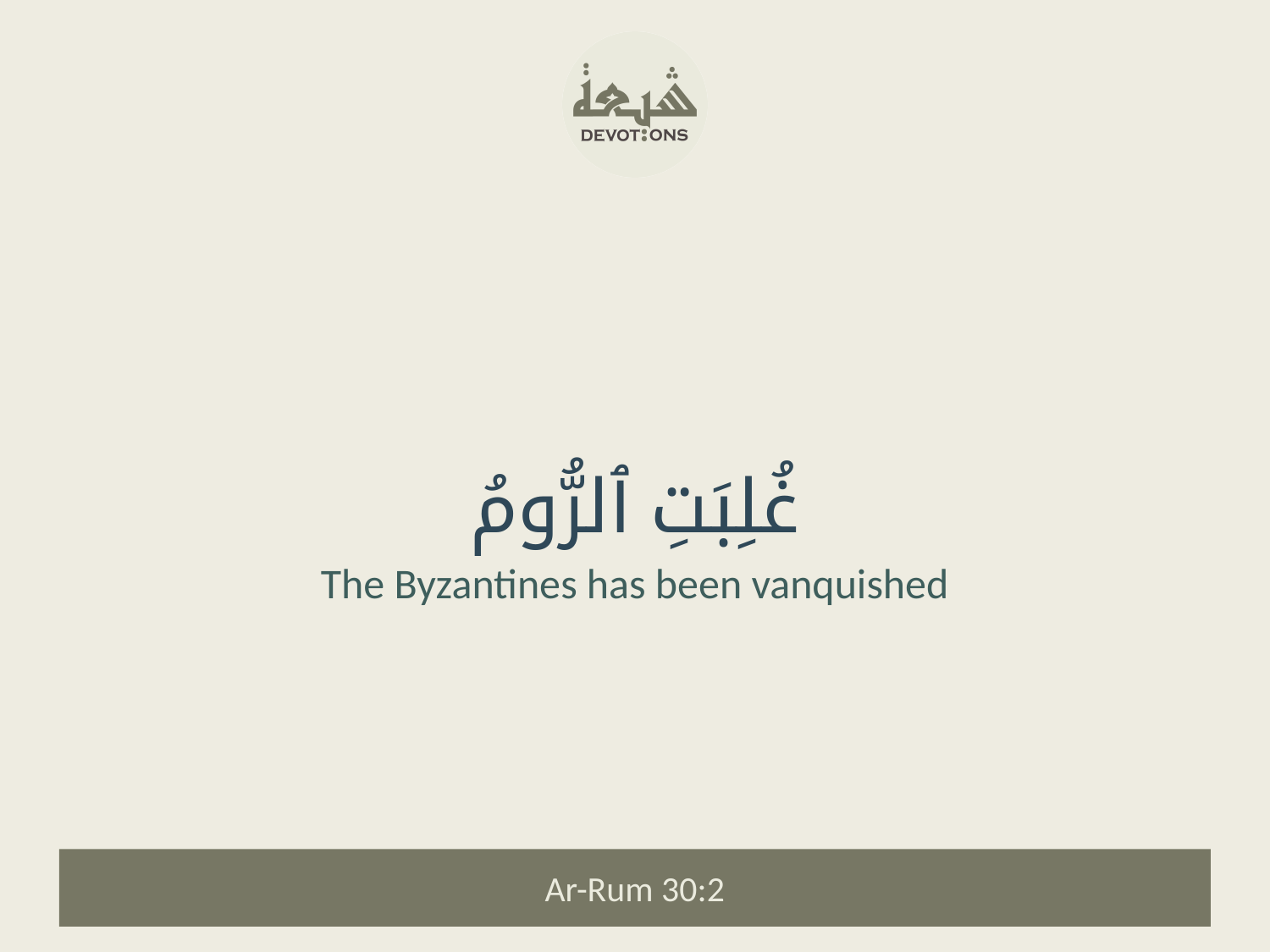

غُلِبَتِ ٱلرُّومُ
The Byzantines has been vanquished
Ar-Rum 30:2